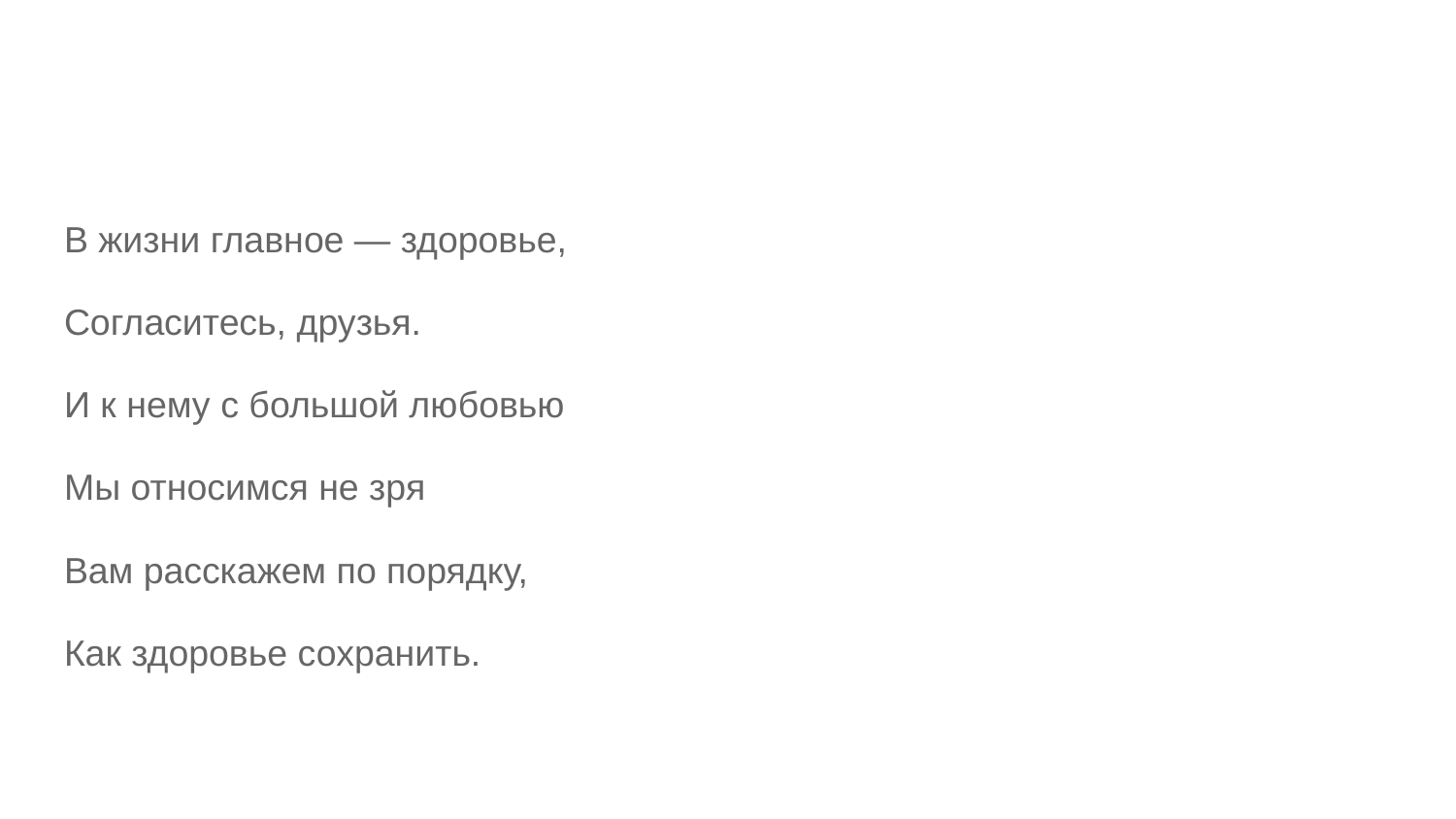

#
В жизни главное — здоровье,
Согласитесь, друзья.
И к нему с большой любовью
Мы относимся не зря
Вам расскажем по порядку,
Как здоровье сохранить.